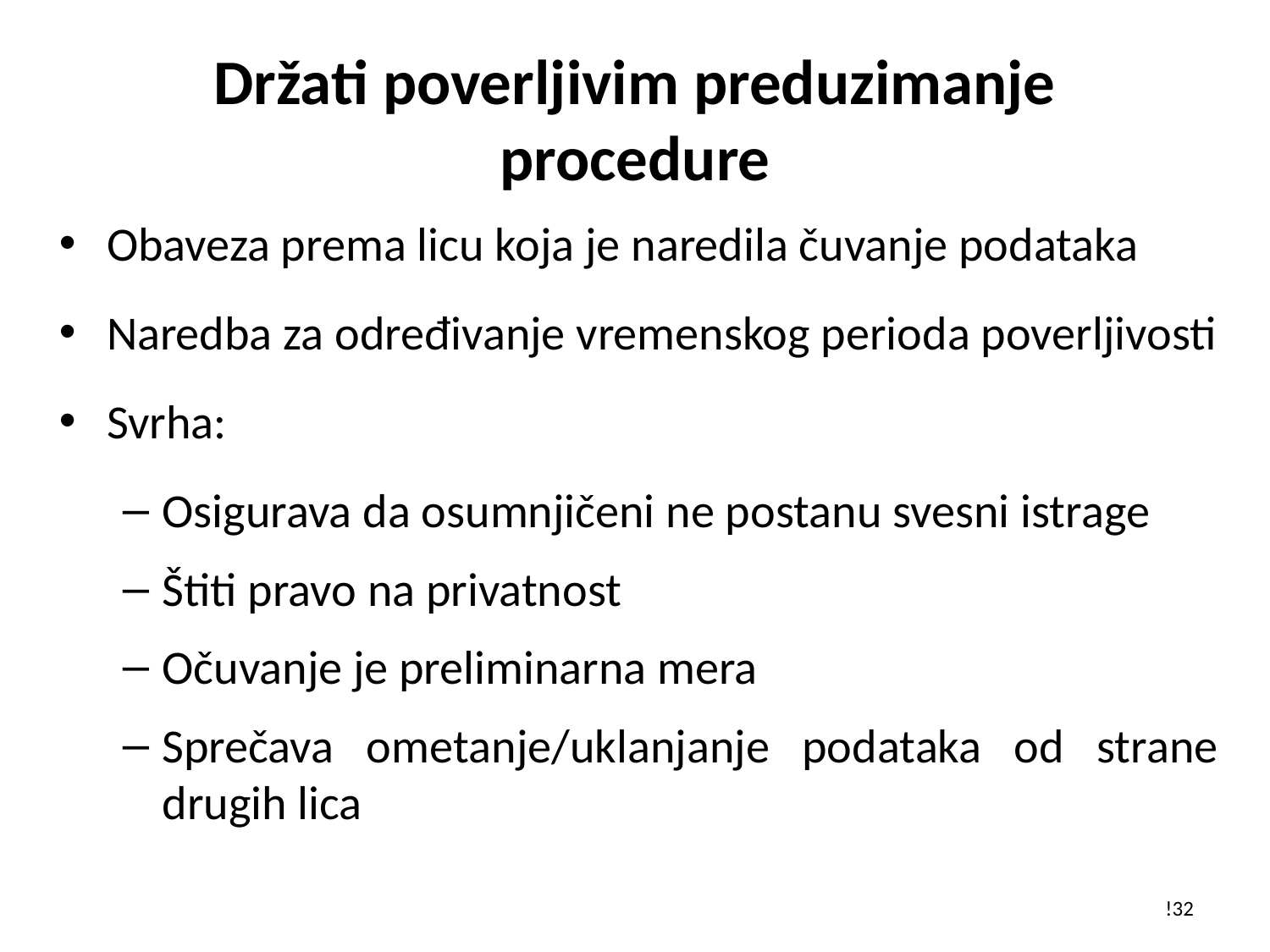

# Držati poverljivim preduzimanje procedure
Obaveza prema licu koja je naredila čuvanje podataka
Naredba za određivanje vremenskog perioda poverljivosti
Svrha:
Osigurava da osumnjičeni ne postanu svesni istrage
Štiti pravo na privatnost
Očuvanje je preliminarna mera
Sprečava ometanje/uklanjanje podataka od strane drugih lica
!32